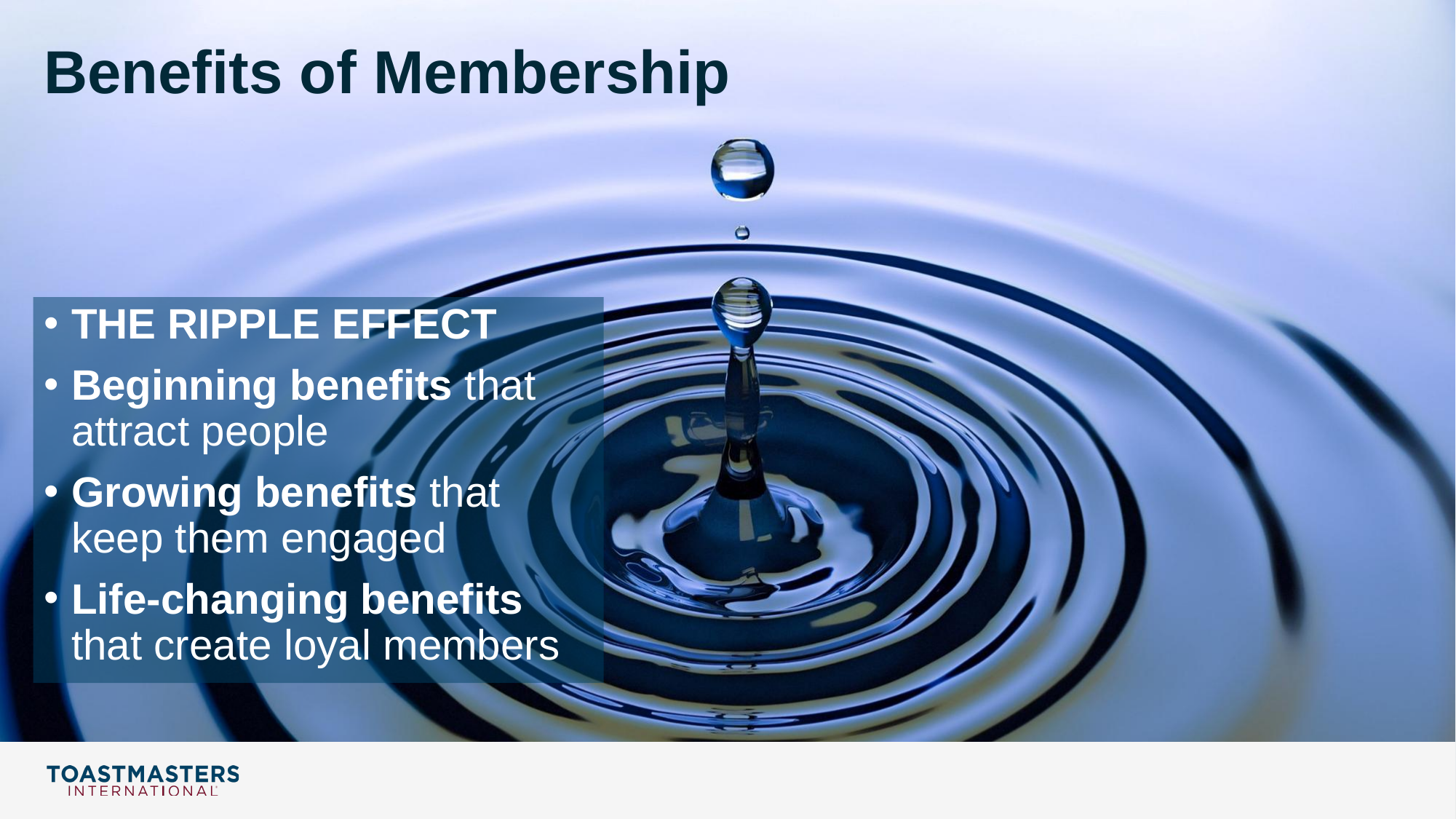

# Benefits of Membership
THE RIPPLE EFFECT
Beginning benefits that attract people
Growing benefits that keep them engaged
Life-changing benefits that create loyal members